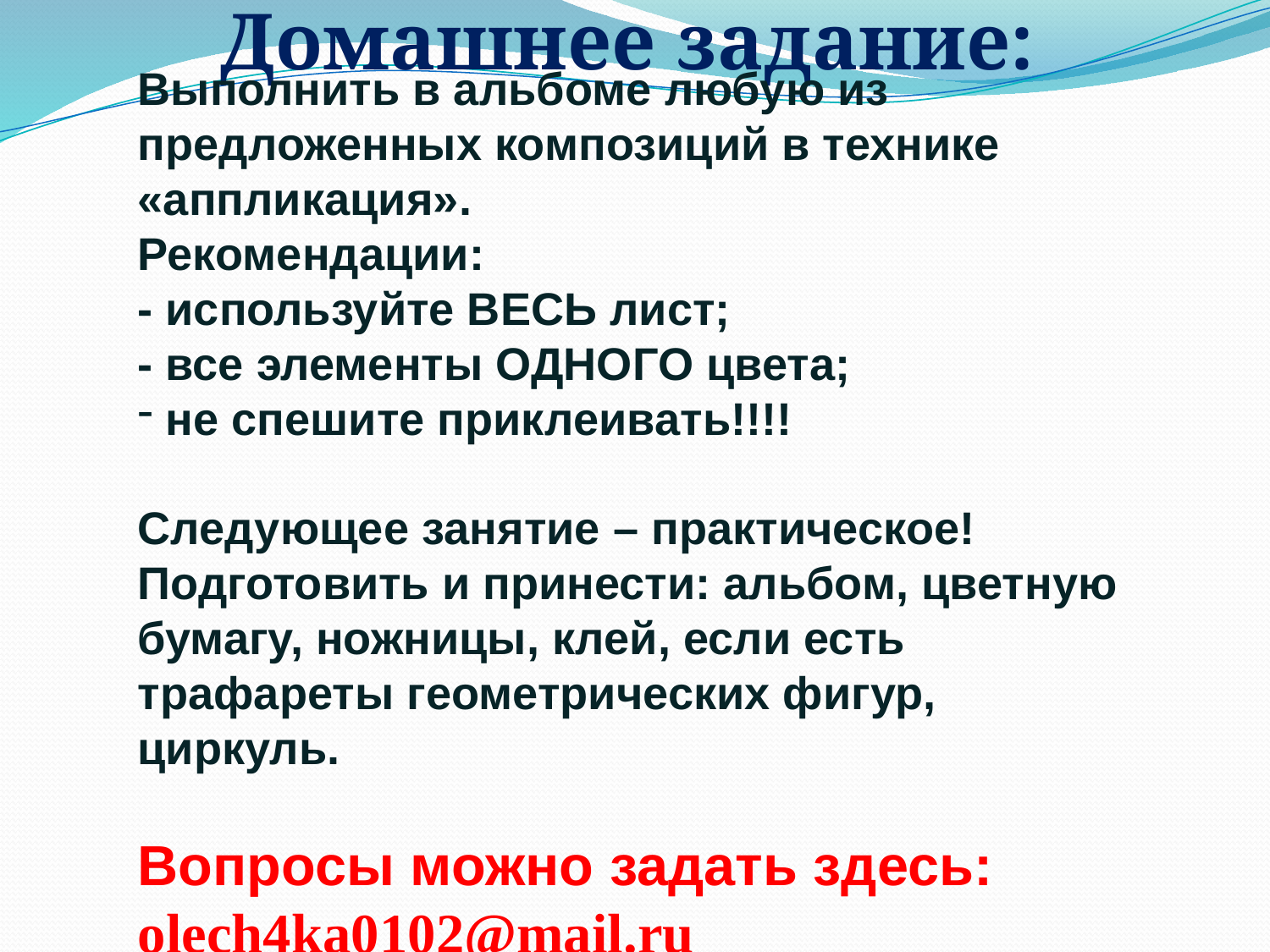

Домашнее задание:
Выполнить в альбоме любую из предложенных композиций в технике «аппликация».
Рекомендации:
- используйте ВЕСЬ лист;
- все элементы ОДНОГО цвета;
 не спешите приклеивать!!!!

Следующее занятие – практическое! Подготовить и принести: альбом, цветную бумагу, ножницы, клей, если есть трафареты геометрических фигур, циркуль.

Вопросы можно задать здесь: olech4ka0102@mail.ru